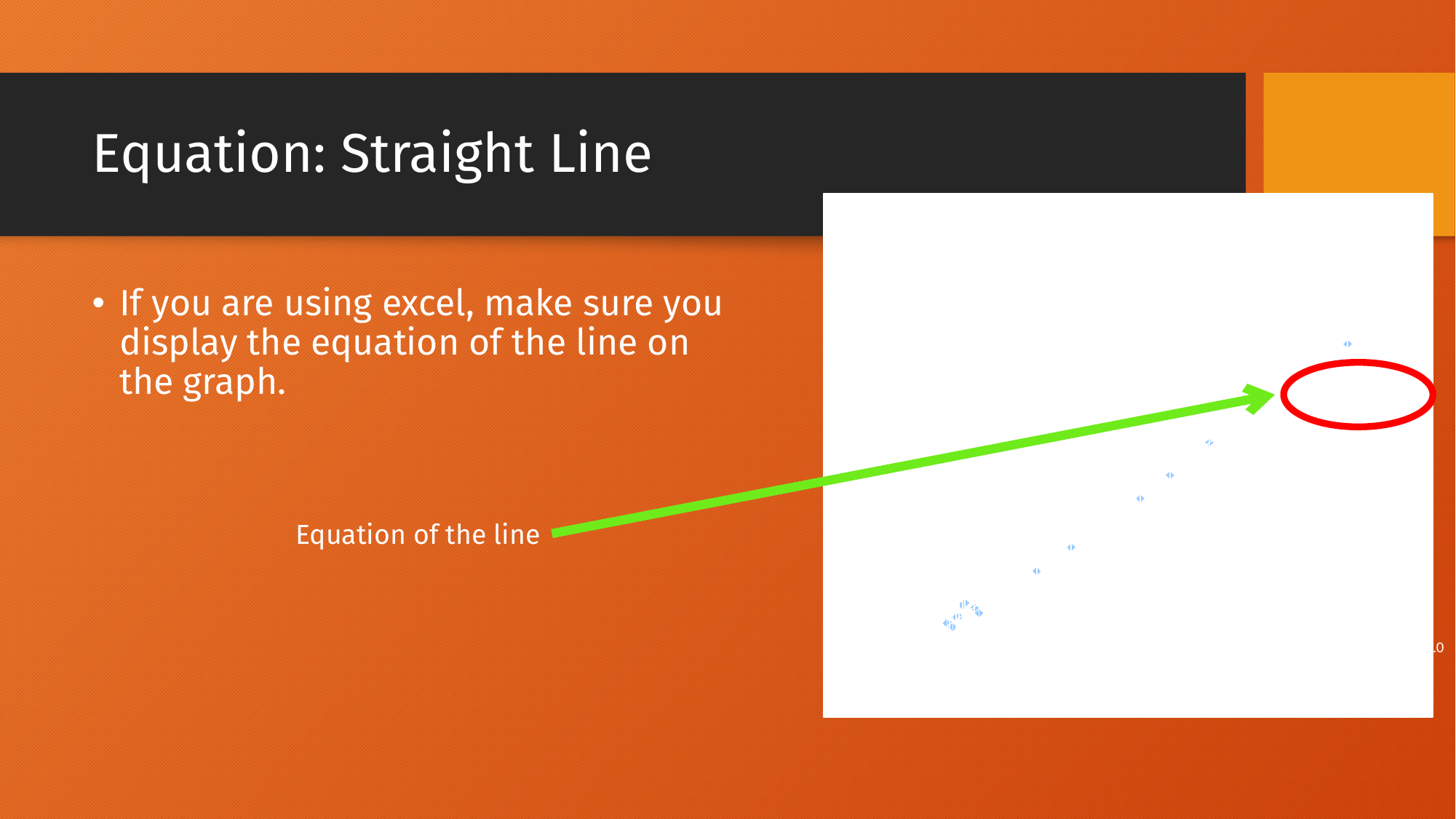

# Equation: Straight Line

### Chart: Graph of Acceleration vs Inverse Mass of a Cart Moving Under the Influence of a Constant Force

| Category |  |
|---|---|
If you are using excel, make sure you display the equation of the line on the graph.

Equation of the line